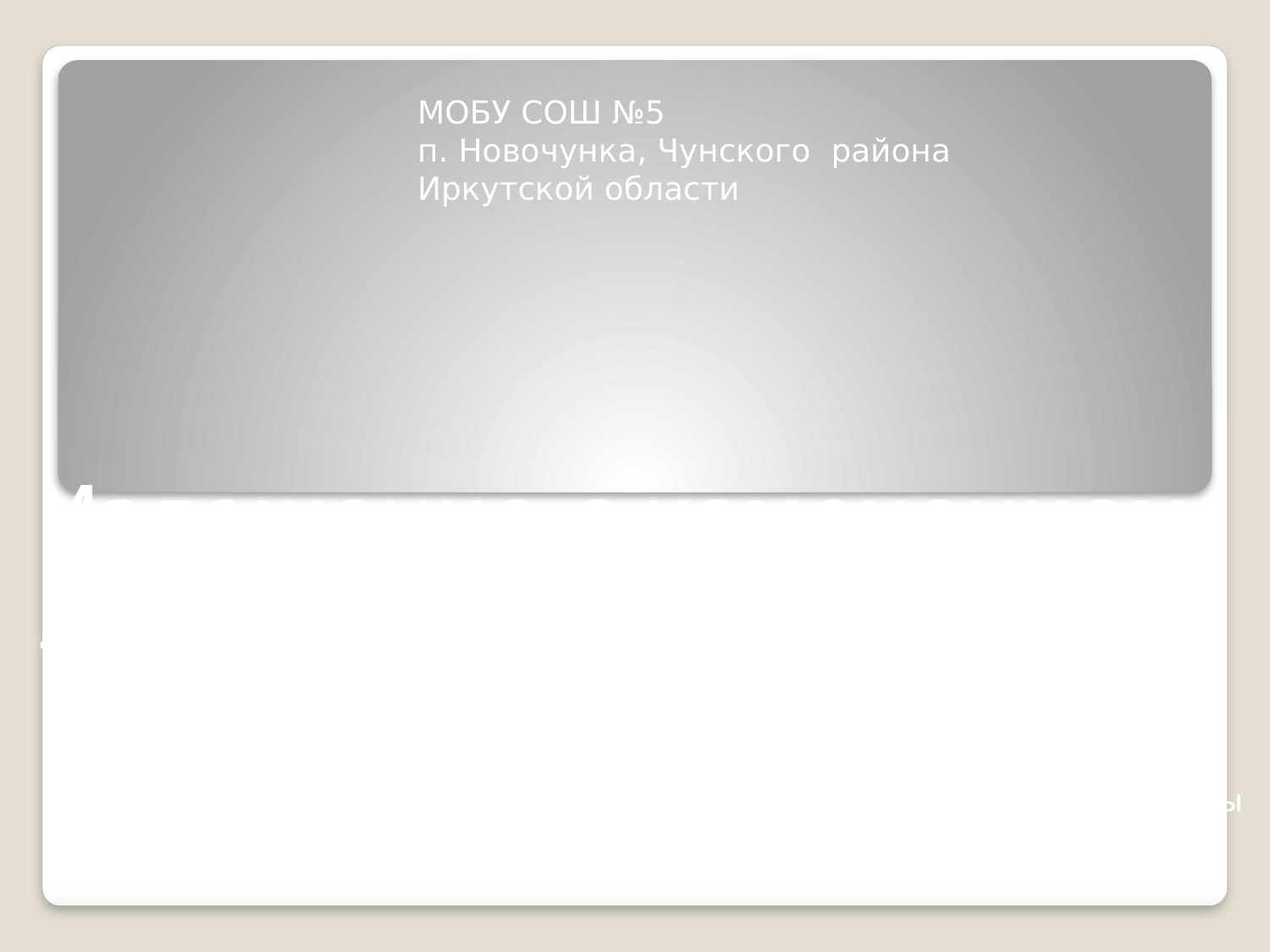

#
МОБУ СОШ №5
п. Новочунка, Чунского  района
Иркутской области

Изложение с изменением лица
Ковалевская  Елена Владимировна
учитель русского языка и литературы